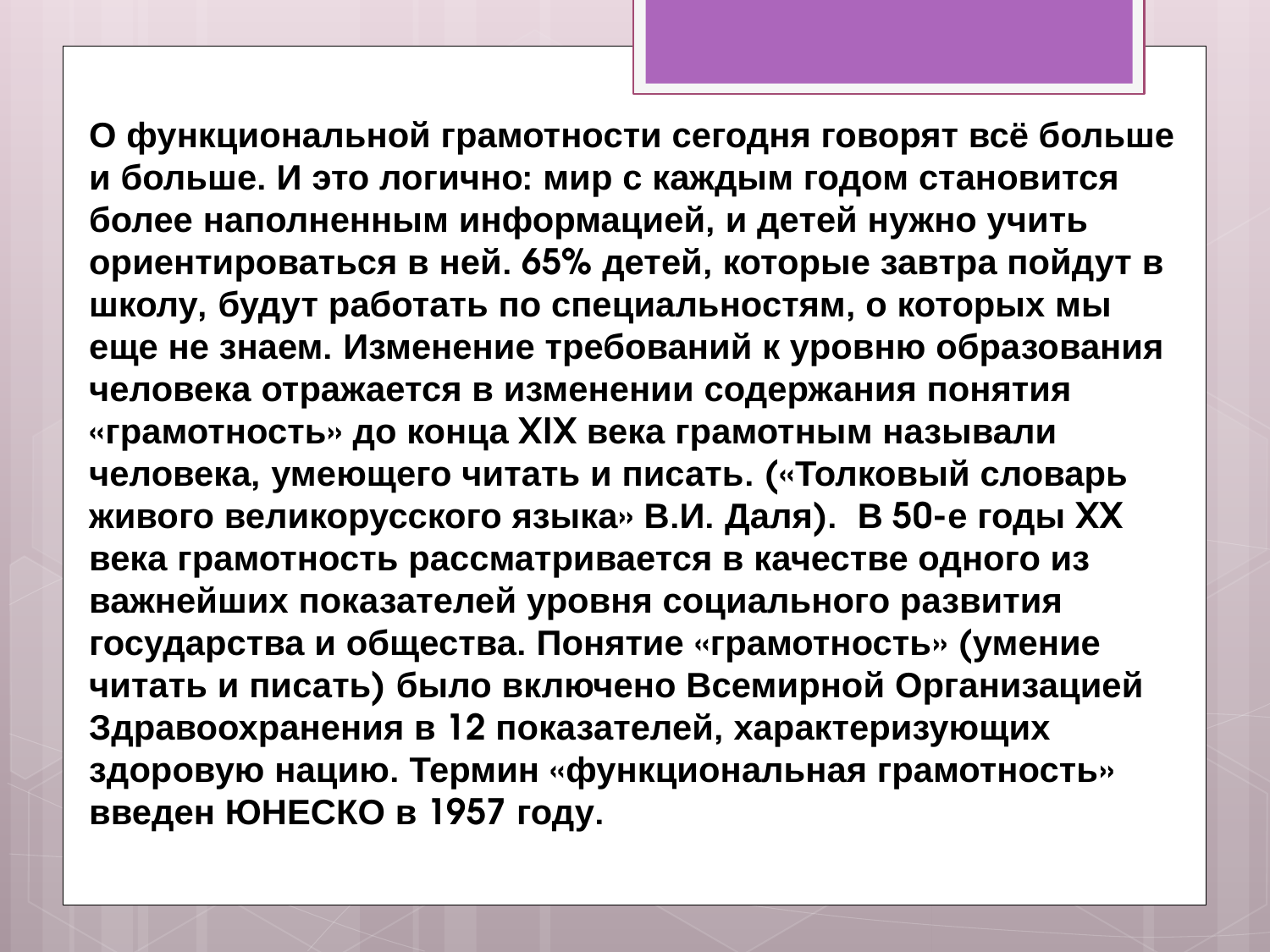

О функциональной грамотности сегодня говорят всё больше и больше. И это логично: мир с каждым годом становится более наполненным информацией, и детей нужно учить ориентироваться в ней. 65% детей, которые завтра пойдут в школу, будут работать по специальностям, о которых мы еще не знаем. Изменение требований к уровню образования человека отражается в изменении содержания понятия «грамотность» до конца XIX века грамотным называли человека, умеющего читать и писать. («Толковый словарь живого великорусского языка» В.И. Даля).  В 50-е годы XX века грамотность рассматривается в качестве одного из важнейших показателей уровня социального развития государства и общества. Понятие «грамотность» (умение читать и писать) было включено Всемирной Организацией Здравоохранения в 12 показателей, характеризующих здоровую нацию. Термин «функциональная грамотность» введен ЮНЕСКО в 1957 году.